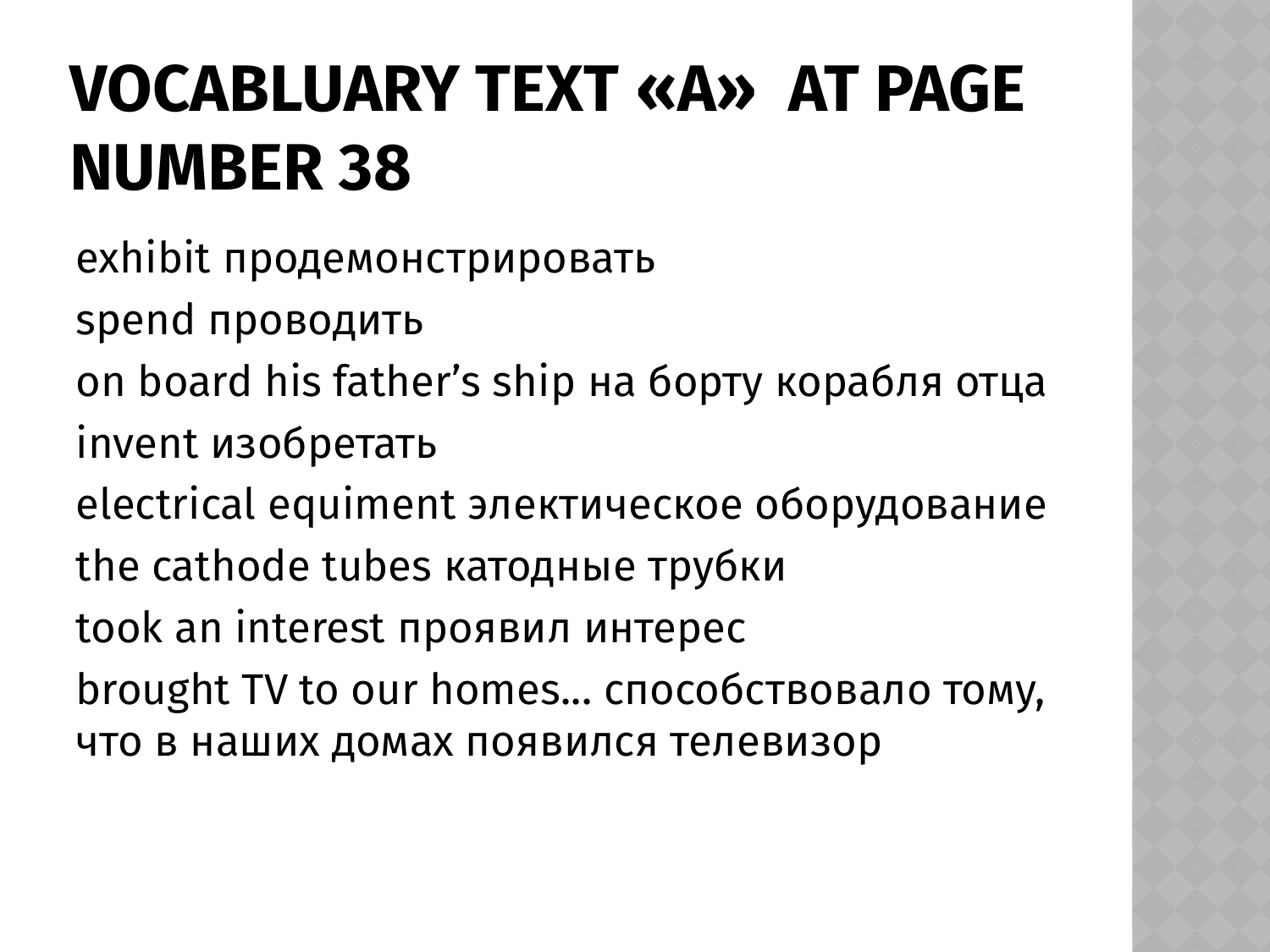

# vocabluary text «A»  at page number 38
exhibit продемонстрировать
spend проводить
on board his father’s ship на борту корабля отца
invent изобретать
electrical equiment электическое оборудование
the cathode tubes катодные трубки
took an interest проявил интерес
brought TV to our homes... способствовало тому, что в наших домах появился телевизор